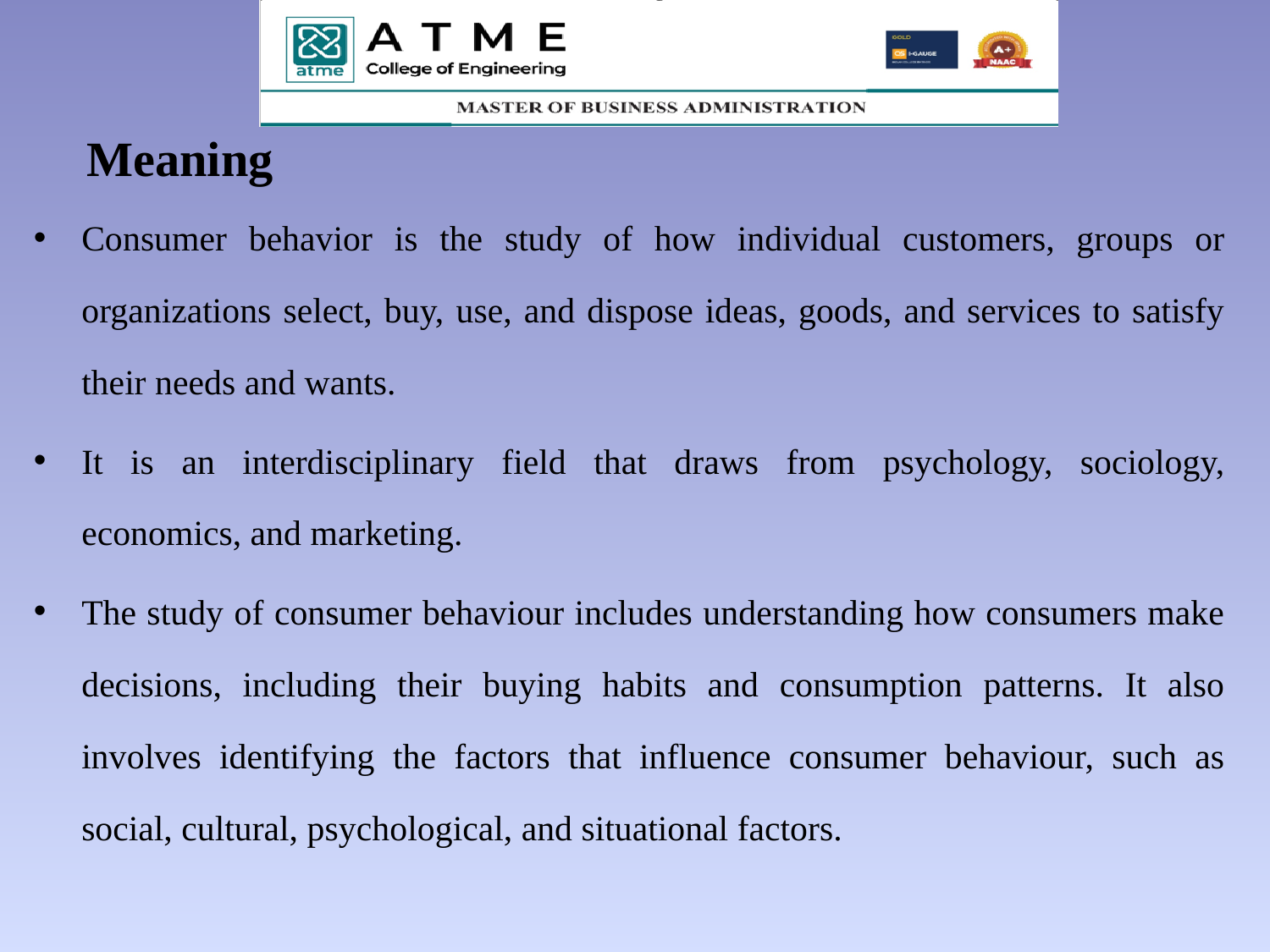

# Meaning
Consumer behavior is the study of how individual customers, groups or organizations select, buy, use, and dispose ideas, goods, and services to satisfy their needs and wants.
It is an interdisciplinary field that draws from psychology, sociology, economics, and marketing.
The study of consumer behaviour includes understanding how consumers make decisions, including their buying habits and consumption patterns. It also involves identifying the factors that influence consumer behaviour, such as social, cultural, psychological, and situational factors.